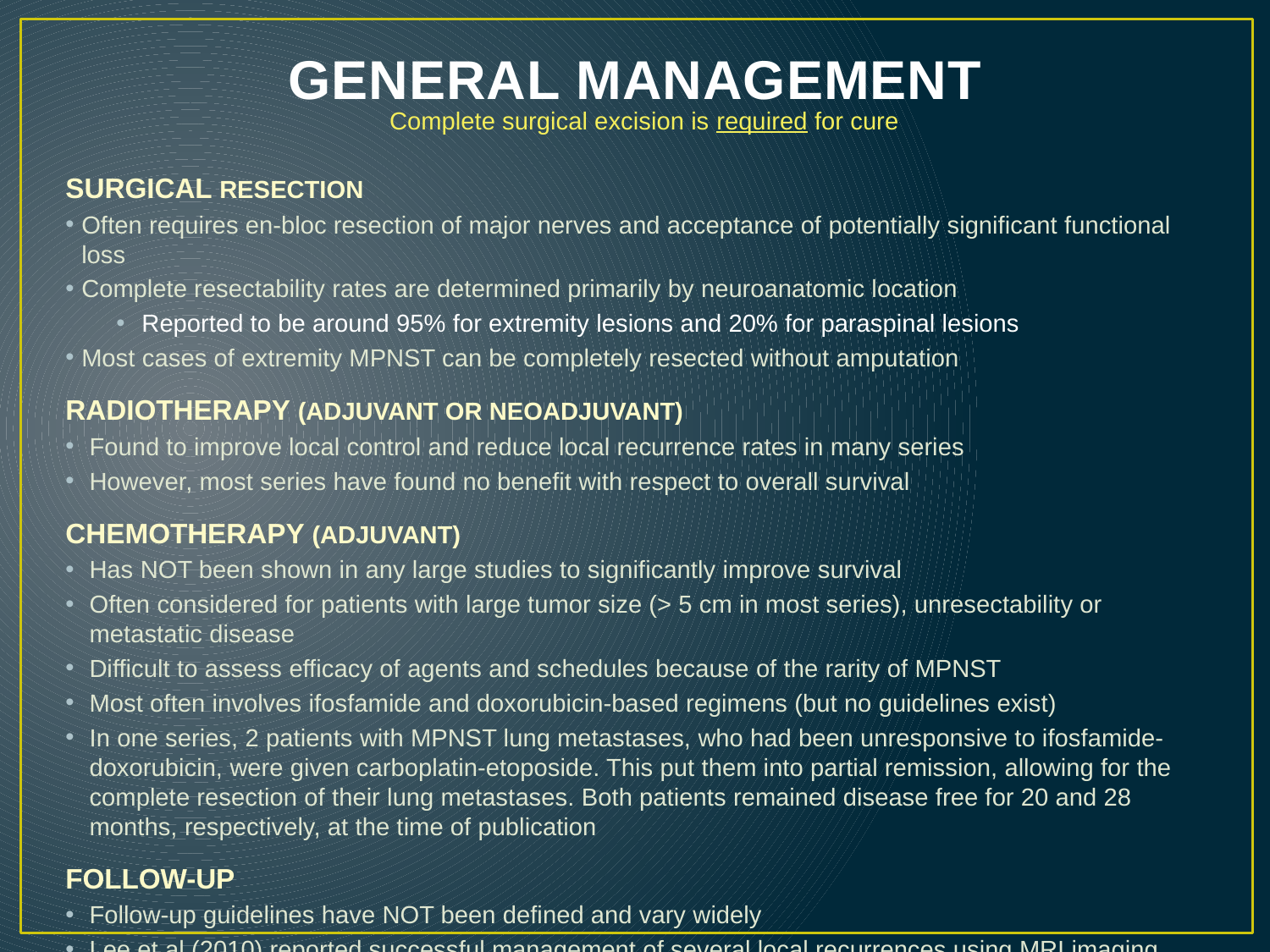

# GENERAL MANAGEMENT
Complete surgical excision is required for cure
SURGICAL RESECTION
Often requires en-bloc resection of major nerves and acceptance of potentially significant functional loss
Complete resectability rates are determined primarily by neuroanatomic location
Reported to be around 95% for extremity lesions and 20% for paraspinal lesions
Most cases of extremity MPNST can be completely resected without amputation

RADIOTHERAPY (ADJUVANT OR NEOADJUVANT)
Found to improve local control and reduce local recurrence rates in many series
However, most series have found no benefit with respect to overall survival

CHEMOTHERAPY (ADJUVANT)
Has NOT been shown in any large studies to significantly improve survival
Often considered for patients with large tumor size (> 5 cm in most series), unresectability or metastatic disease
Difficult to assess efficacy of agents and schedules because of the rarity of MPNST
Most often involves ifosfamide and doxorubicin-based regimens (but no guidelines exist)
In one series, 2 patients with MPNST lung metastases, who had been unresponsive to ifosfamide-doxorubicin, were given carboplatin-etoposide. This put them into partial remission, allowing for the complete resection of their lung metastases. Both patients remained disease free for 20 and 28 months, respectively, at the time of publication

FOLLOW-UP
Follow-up guidelines have NOT been defined and vary widely
Lee et al (2010) reported successful management of several local recurrences using MRI imaging every 3 months